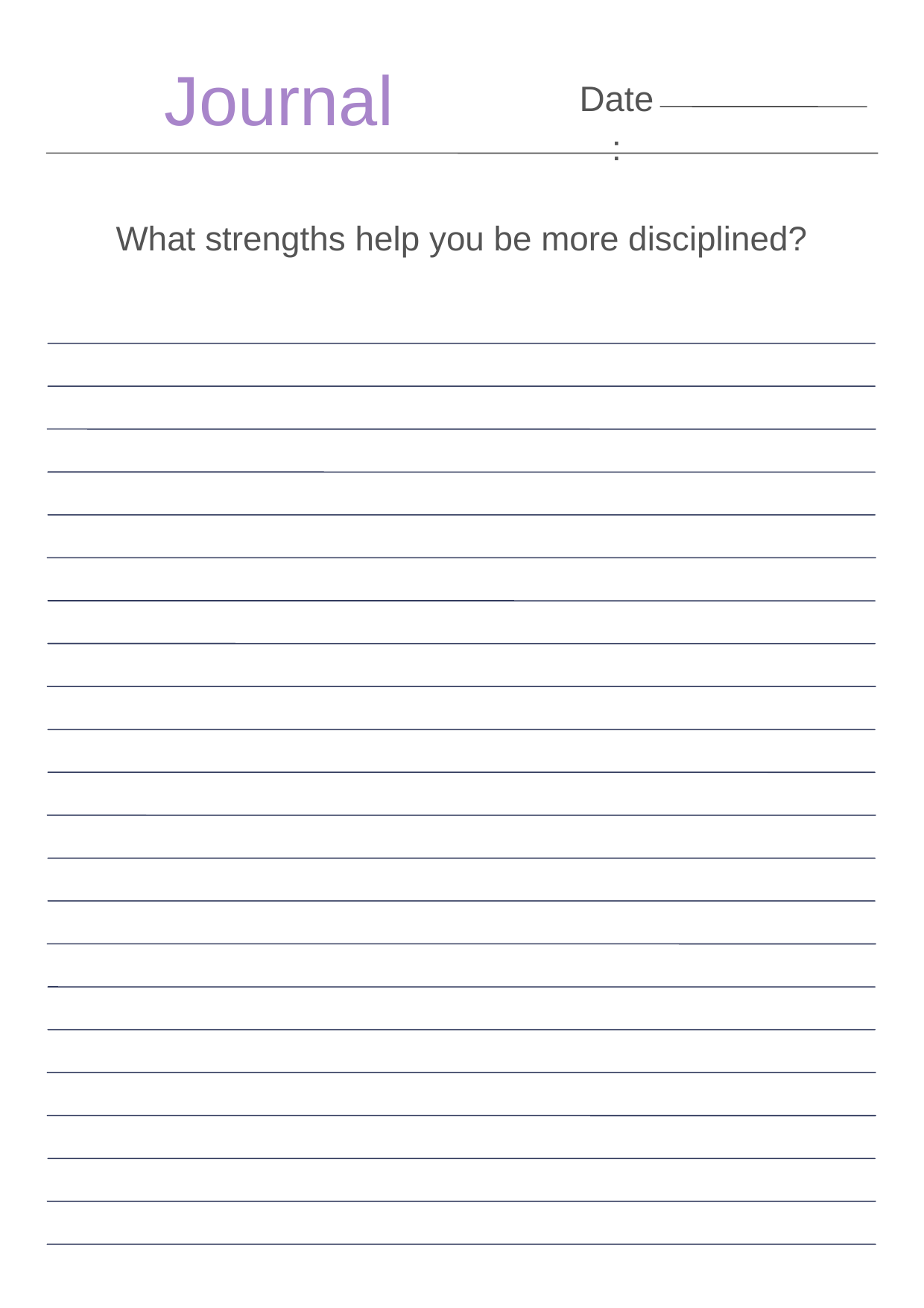

Journal
Date:

What strengths help you be more disciplined?